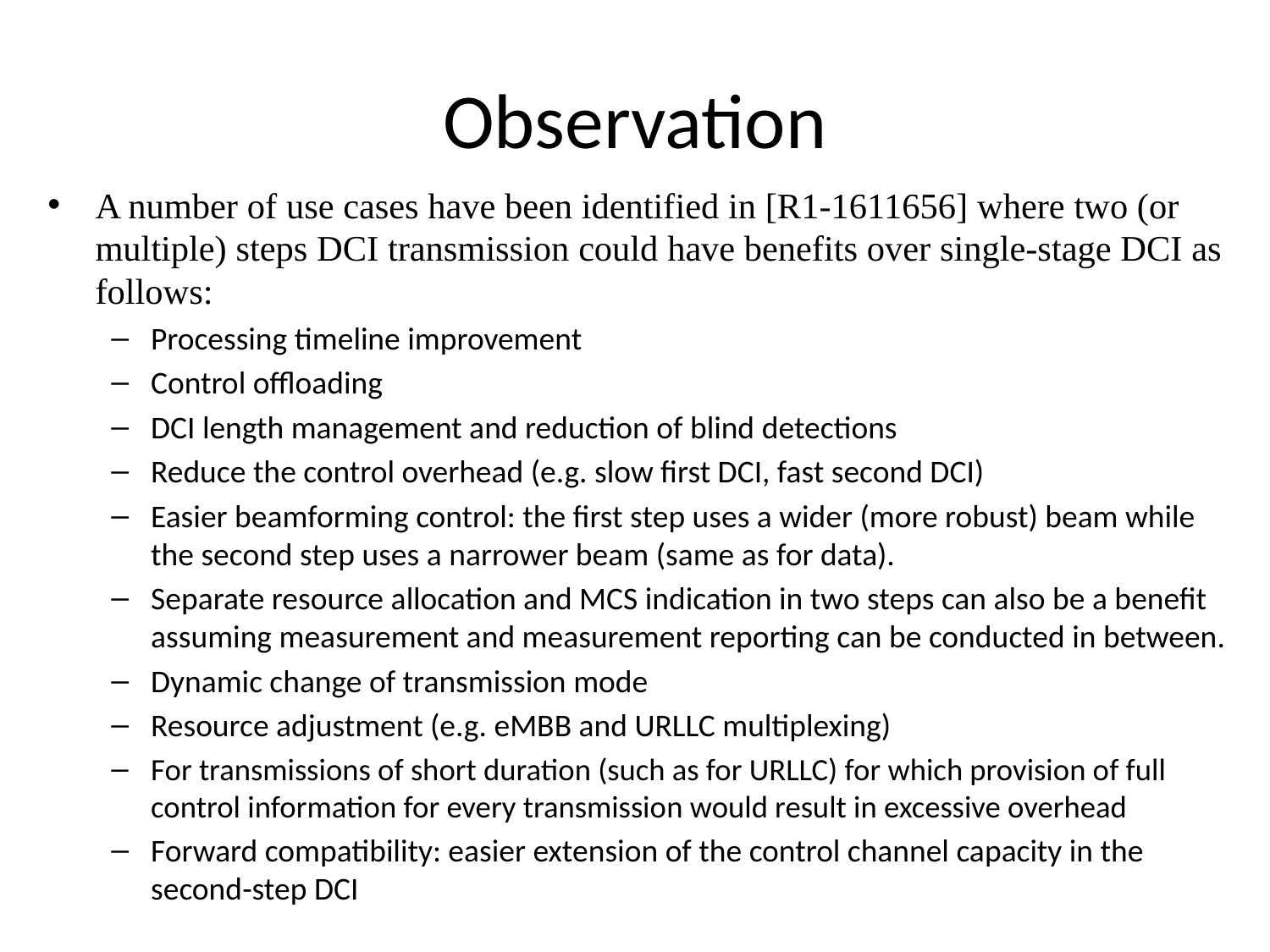

# Observation
A number of use cases have been identified in [R1-1611656] where two (or multiple) steps DCI transmission could have benefits over single-stage DCI as follows:
Processing timeline improvement
Control offloading
DCI length management and reduction of blind detections
Reduce the control overhead (e.g. slow first DCI, fast second DCI)
Easier beamforming control: the first step uses a wider (more robust) beam while the second step uses a narrower beam (same as for data).
Separate resource allocation and MCS indication in two steps can also be a benefit assuming measurement and measurement reporting can be conducted in between.
Dynamic change of transmission mode
Resource adjustment (e.g. eMBB and URLLC multiplexing)
For transmissions of short duration (such as for URLLC) for which provision of full control information for every transmission would result in excessive overhead
Forward compatibility: easier extension of the control channel capacity in the second-step DCI